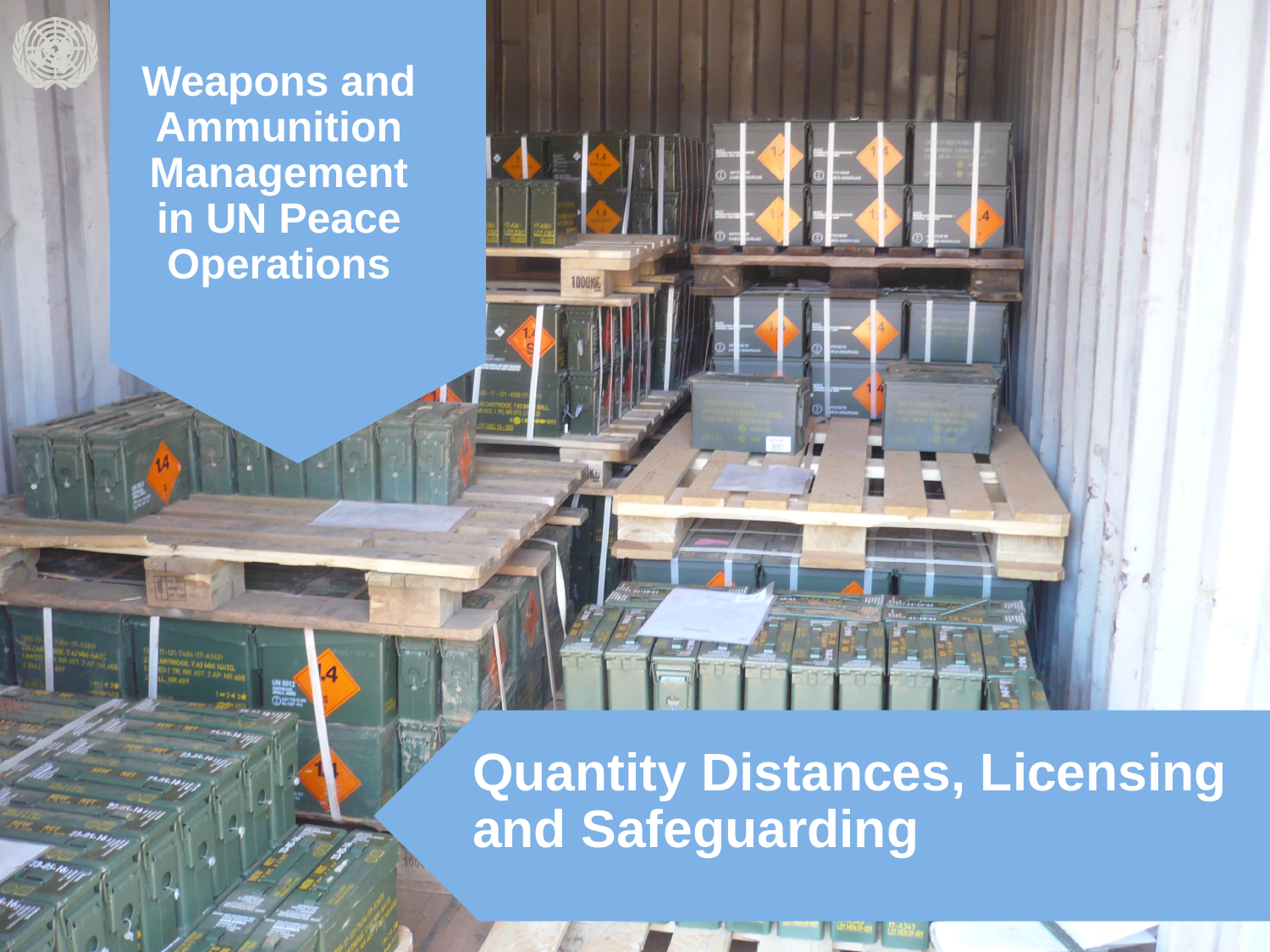

Weapons and Ammunition Management in UN Peace Operations
Quantity Distances, Licensing and Safeguarding